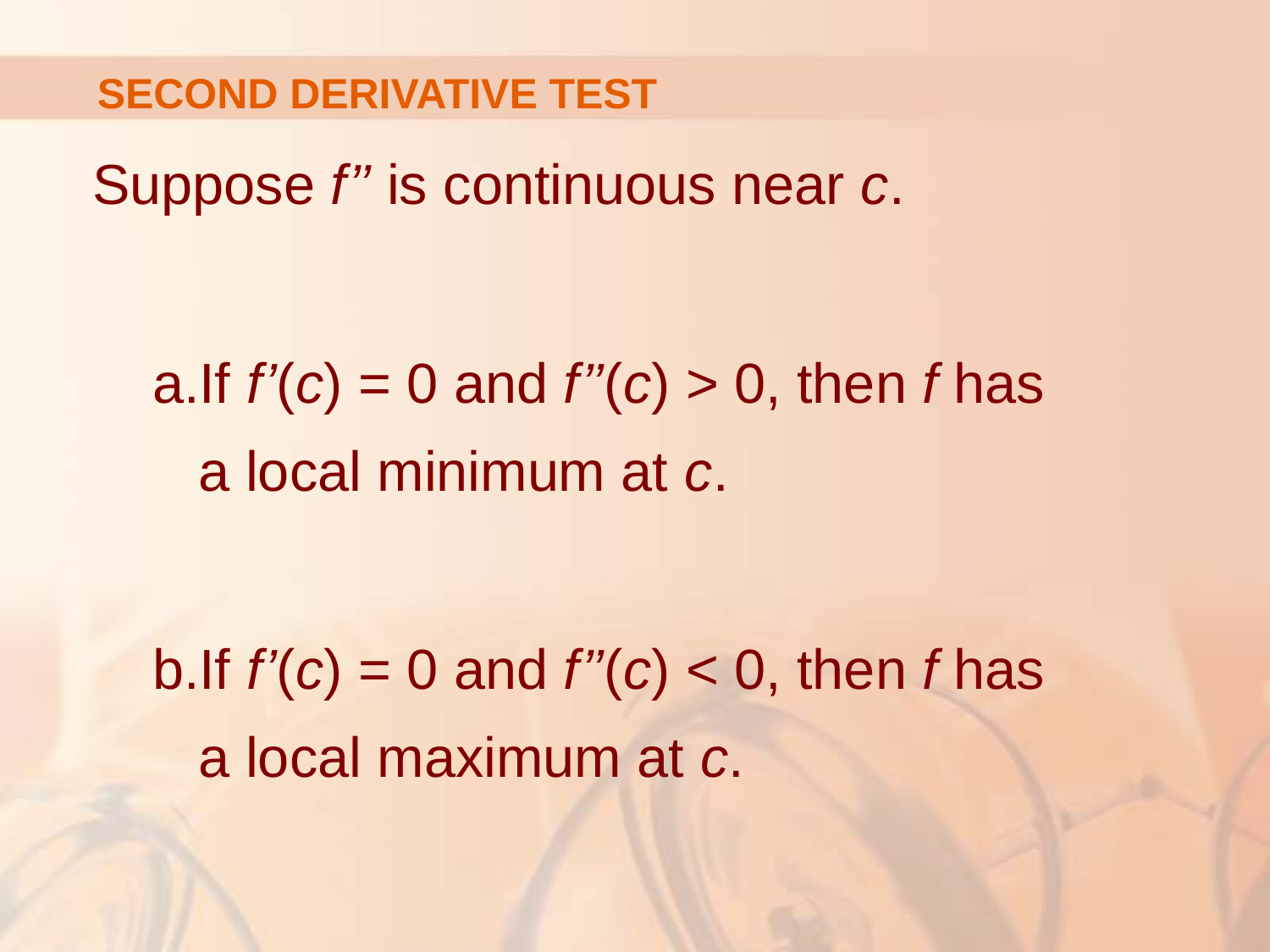

# SECOND DERIVATIVE TEST
Suppose f’’ is continuous near c.

If f’(c) = 0 and f’’(c) > 0, then f has
   a local minimum at c.

If f’(c) = 0 and f’’(c) < 0, then f has
   a local maximum at c.